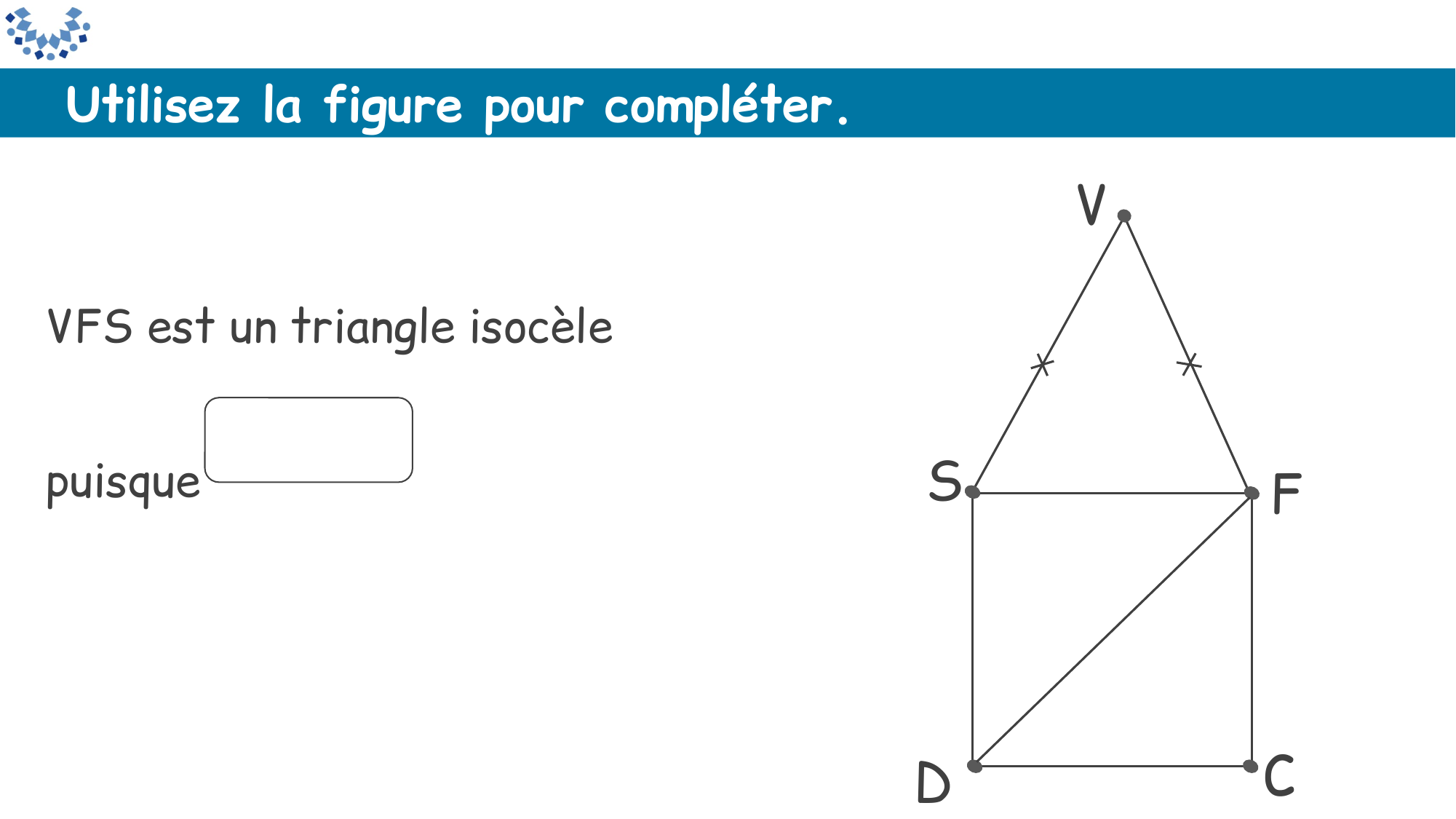

Utilisez la figure pour compléter.
V

S
F
C
D
VFS est un triangle isocèle
puisque
VS = VF